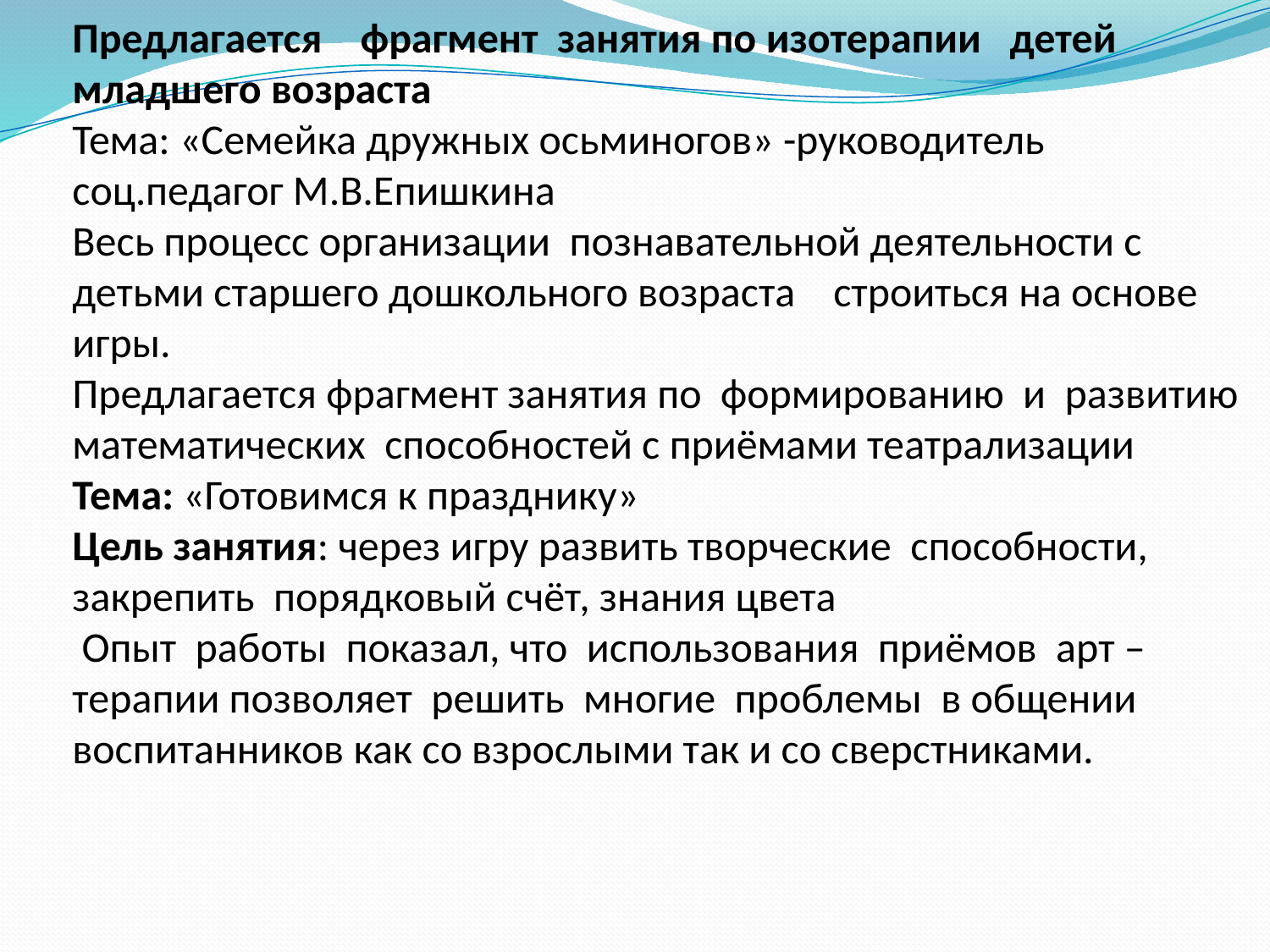

Предлагается    фрагмент  занятия по изотерапии   детей младшего возраста
Тема: «Семейка дружных осьминогов» -руководитель соц.педагог М.В.Епишкина
Весь процесс организации  познавательной деятельности с детьми старшего дошкольного возраста    строиться на основе  игры.
Предлагается фрагмент занятия по  формированию  и  развитию  математических  способностей с приёмами театрализации
Тема: «Готовимся к празднику»
Цель занятия: через игру развить творческие  способности, закрепить  порядковый счёт, знания цвета
 Опыт  работы  показал, что  использования  приёмов  арт – терапии позволяет  решить  многие  проблемы  в общении  воспитанников как со взрослыми так и со сверстниками.